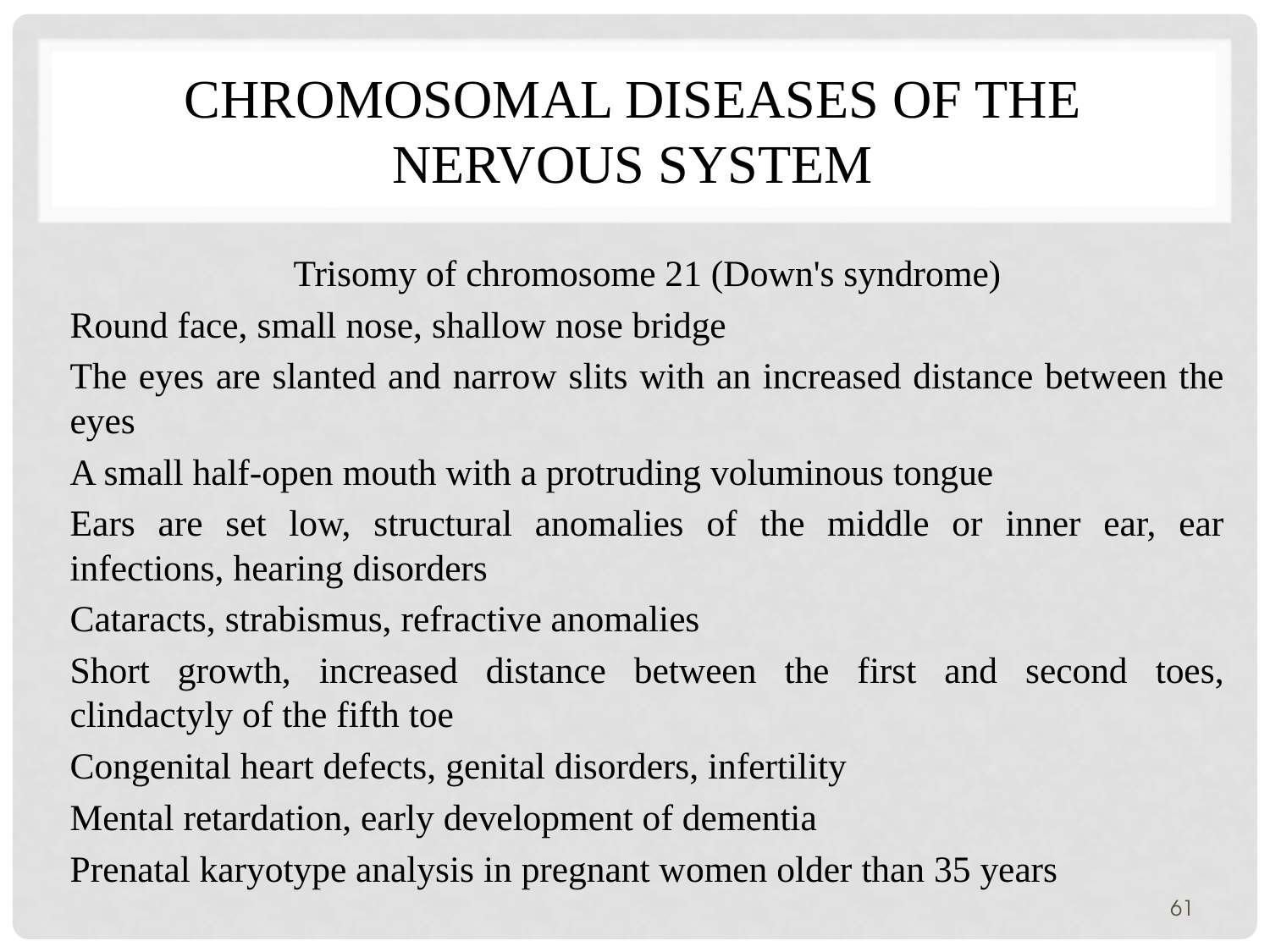

# Chromosomal diseases of the nervous system
Trisomy of chromosome 21 (Down's syndrome)
Round face, small nose, shallow nose bridge
The eyes are slanted and narrow slits with an increased distance between the eyes
A small half-open mouth with a protruding voluminous tongue
Ears are set low, structural anomalies of the middle or inner ear, ear infections, hearing disorders
Cataracts, strabismus, refractive anomalies
Short growth, increased distance between the first and second toes, clindactyly of the fifth toe
Congenital heart defects, genital disorders, infertility
Mental retardation, early development of dementia
Prenatal karyotype analysis in pregnant women older than 35 years
61